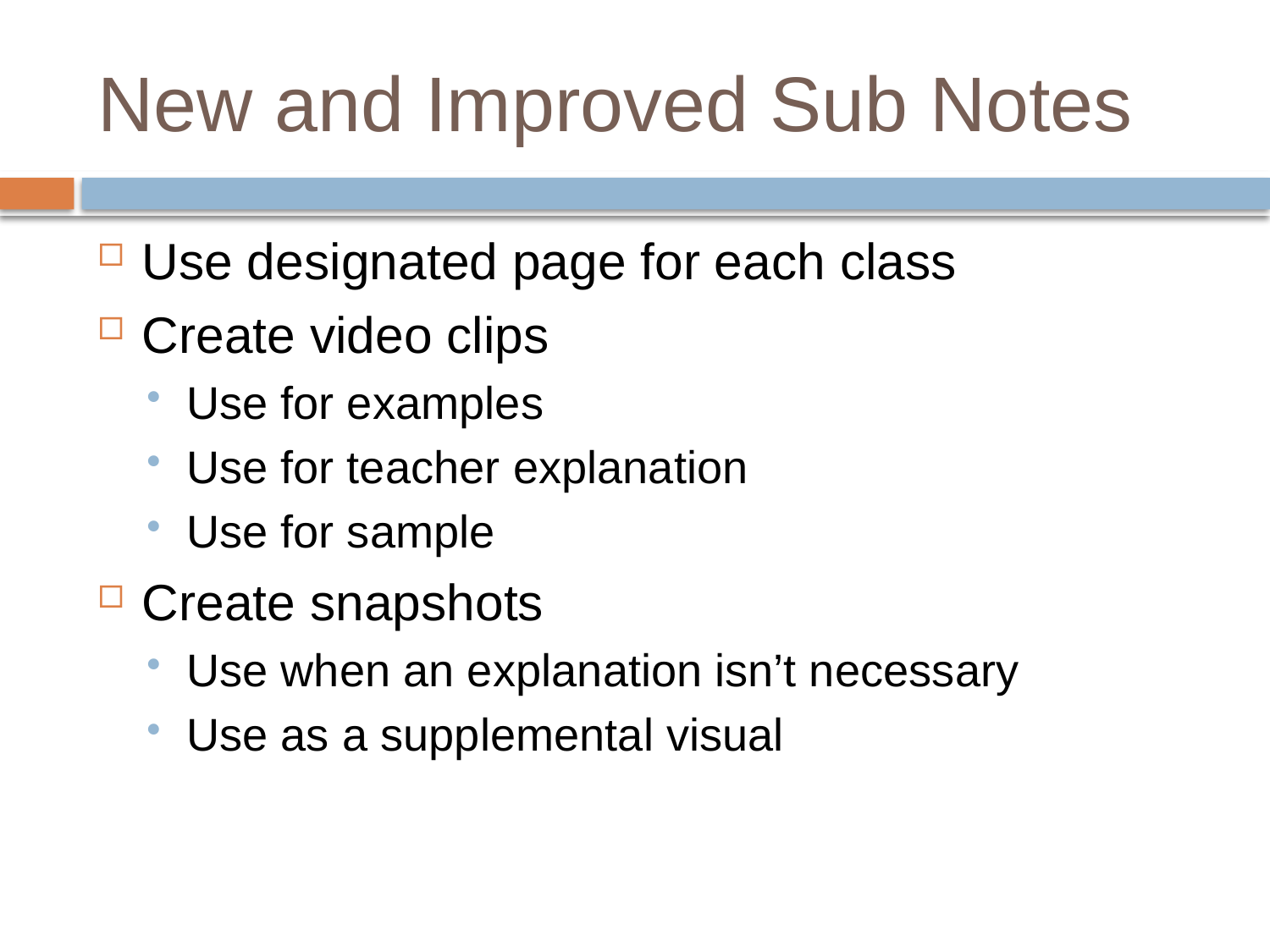

# New and Improved Sub Notes
Use designated page for each class
Create video clips
Use for examples
Use for teacher explanation
Use for sample
Create snapshots
Use when an explanation isn’t necessary
Use as a supplemental visual